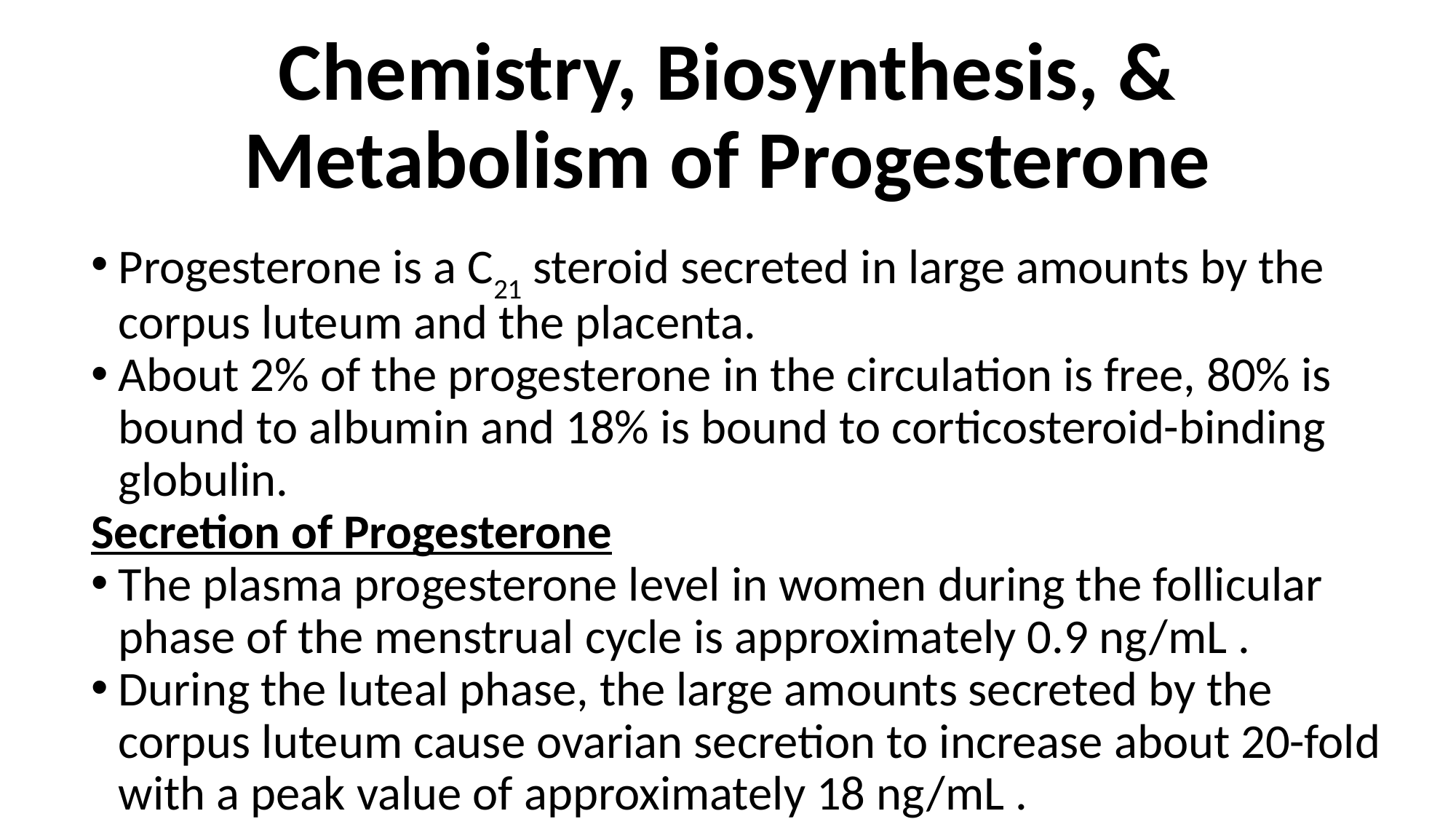

# Chemistry, Biosynthesis, & Metabolism of Progesterone
Progesterone is a C21 steroid secreted in large amounts by the corpus luteum and the placenta.
About 2% of the progesterone in the circulation is free, 80% is bound to albumin and 18% is bound to corticosteroid-binding globulin.
Secretion of Progesterone
The plasma progesterone level in women during the follicular phase of the menstrual cycle is approximately 0.9 ng/mL .
During the luteal phase, the large amounts secreted by the corpus luteum cause ovarian secretion to increase about 20-fold with a peak value of approximately 18 ng/mL .